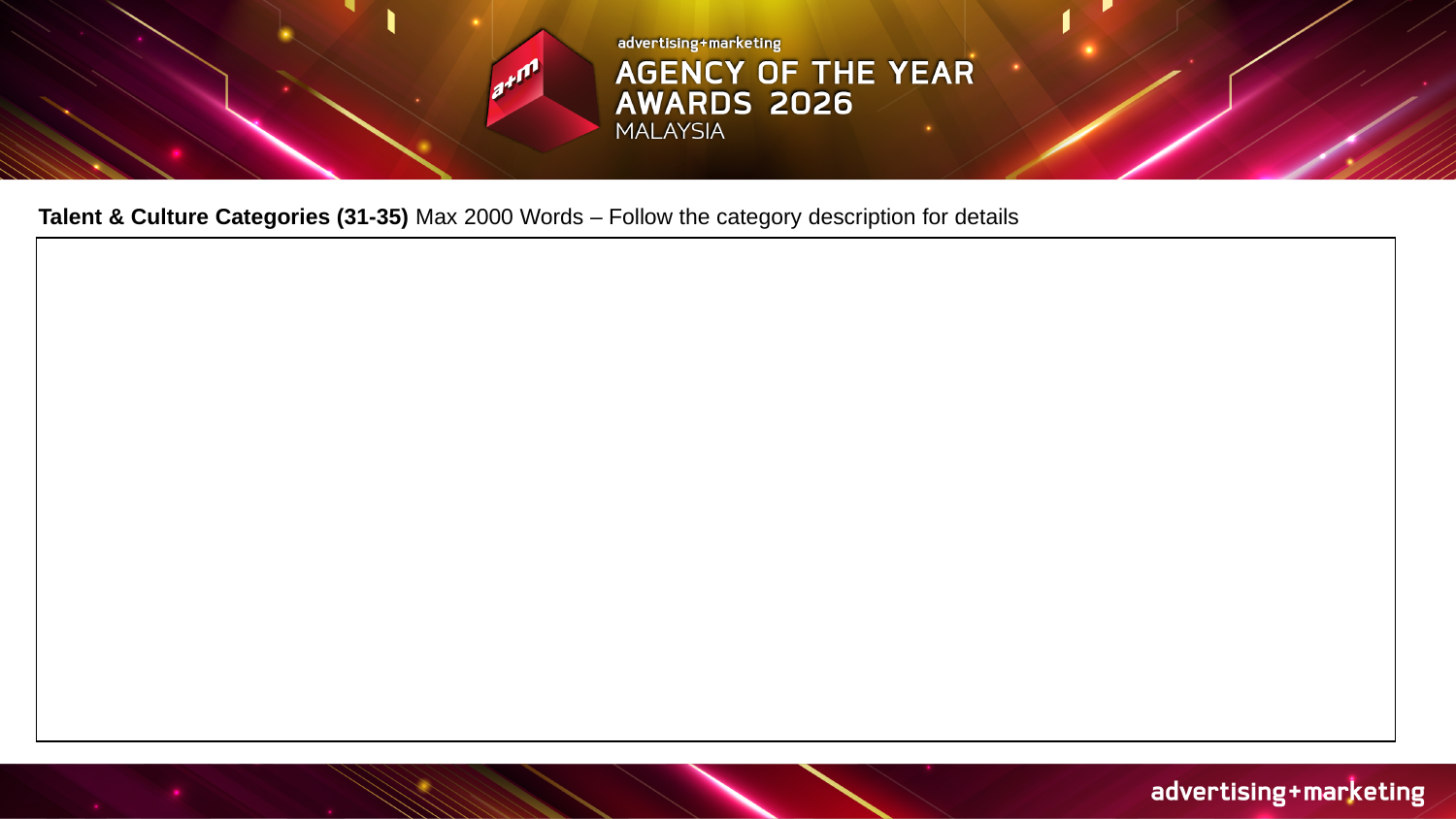

Talent & Culture Categories (31-35) Max 2000 Words – Follow the category description for details
|  |
| --- |
# v